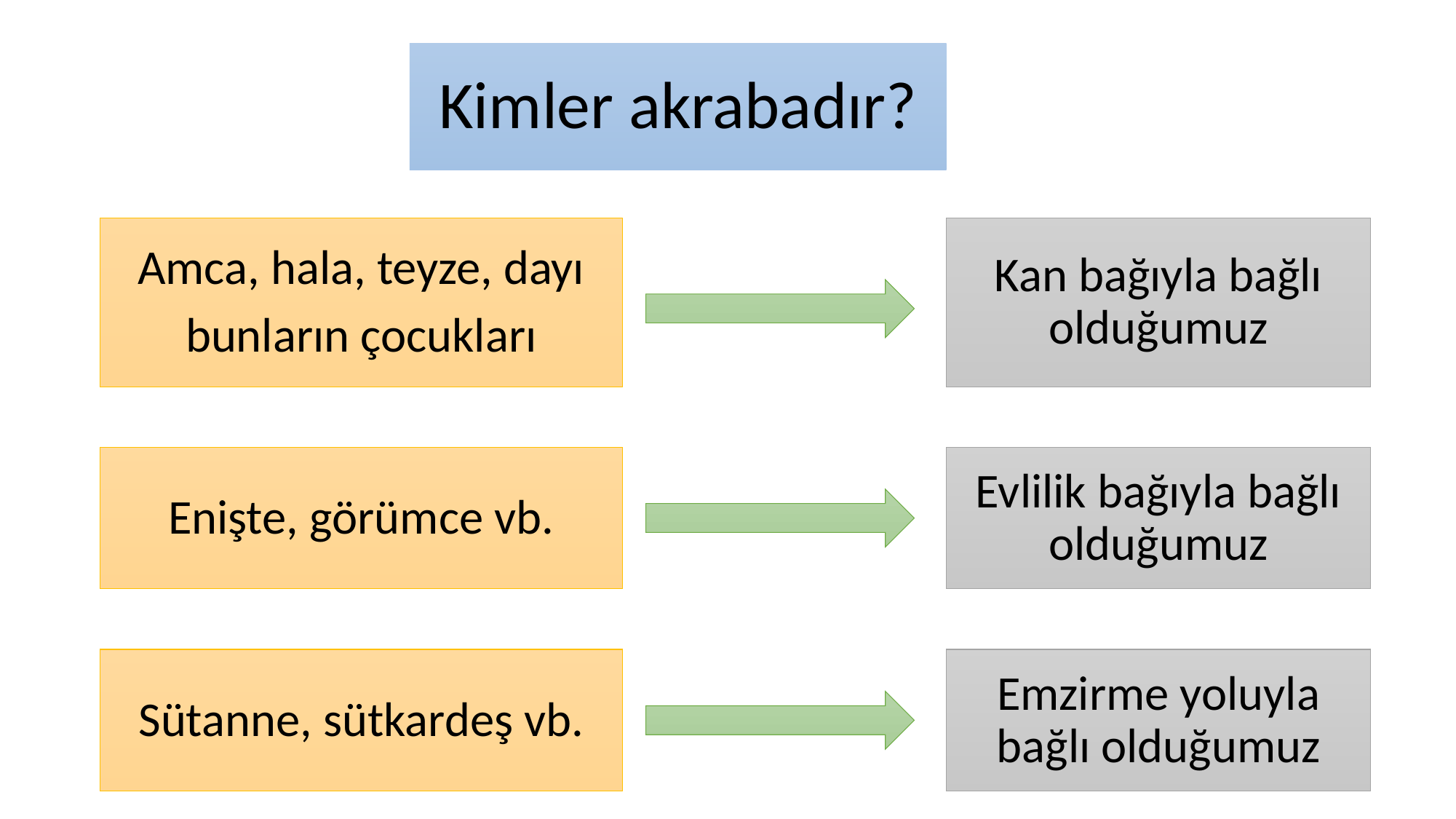

# Kimler akrabadır?
Amca, hala, teyze, dayı
bunların çocukları
Kan bağıyla bağlı olduğumuz

Enişte, görümce vb.
Evlilik bağıyla bağlı olduğumuz

Sütanne, sütkardeş vb.
Emzirme yoluyla bağlı olduğumuz